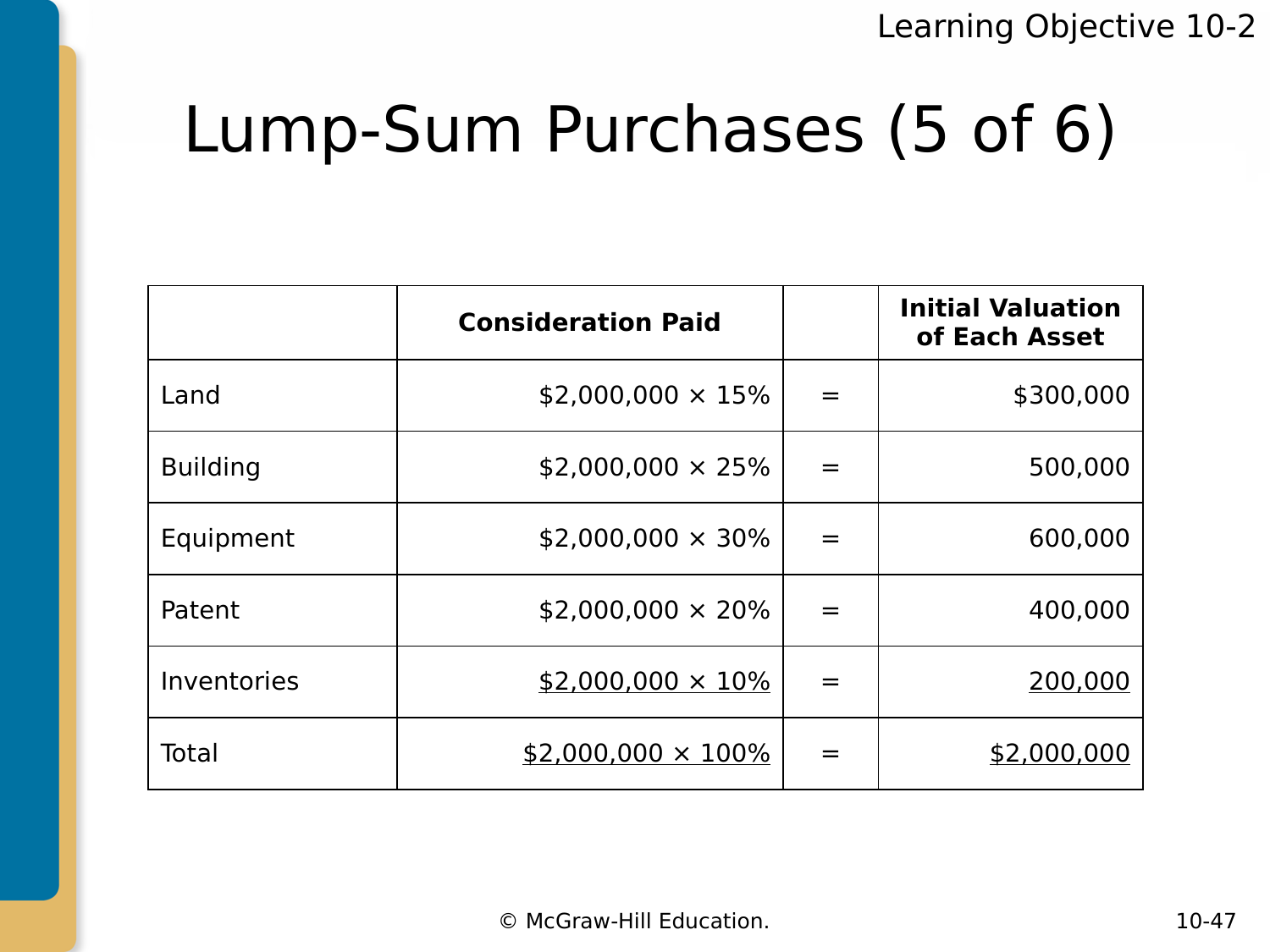

Learning Objective 10-2
# Lump-Sum Purchases (5 of 6)
|  | Consideration Paid |  | Initial Valuation of Each Asset |
| --- | --- | --- | --- |
| Land | $2,000,000 × 15% | = | $300,000 |
| Building | $2,000,000 × 25% | = | 500,000 |
| Equipment | $2,000,000 × 30% | = | 600,000 |
| Patent | $2,000,000 × 20% | = | 400,000 |
| Inventories | $2,000,000 × 10% | = | 200,000 |
| Total | $2,000,000 × 100% | = | $2,000,000 |